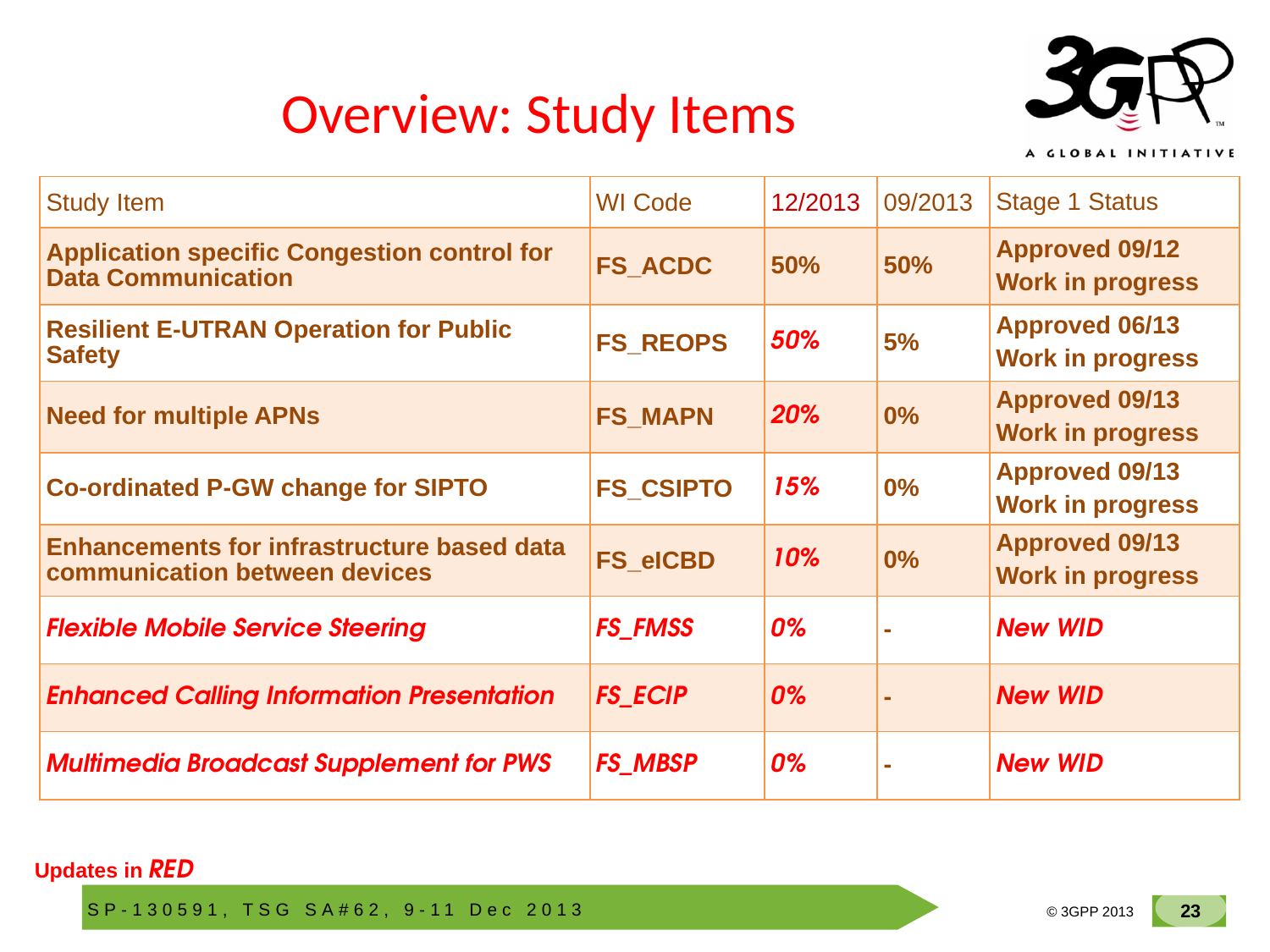

# Overview: Study Items
| Study Item | WI Code | 12/2013 | 09/2013 | Stage 1 Status |
| --- | --- | --- | --- | --- |
| Application specific Congestion control for Data Communication | FS\_ACDC | 50% | 50% | Approved 09/12 Work in progress |
| Resilient E-UTRAN Operation for Public Safety | FS\_REOPS | 50% | 5% | Approved 06/13 Work in progress |
| Need for multiple APNs | FS\_MAPN | 20% | 0% | Approved 09/13 Work in progress |
| Co-ordinated P-GW change for SIPTO | FS\_CSIPTO | 15% | 0% | Approved 09/13 Work in progress |
| Enhancements for infrastructure based data communication between devices | FS\_eICBD | 10% | 0% | Approved 09/13 Work in progress |
| Flexible Mobile Service Steering | FS\_FMSS | 0% | - | New WID |
| Enhanced Calling Information Presentation | FS\_ECIP | 0% | - | New WID |
| Multimedia Broadcast Supplement for PWS | FS\_MBSP | 0% | - | New WID |
Updates in RED